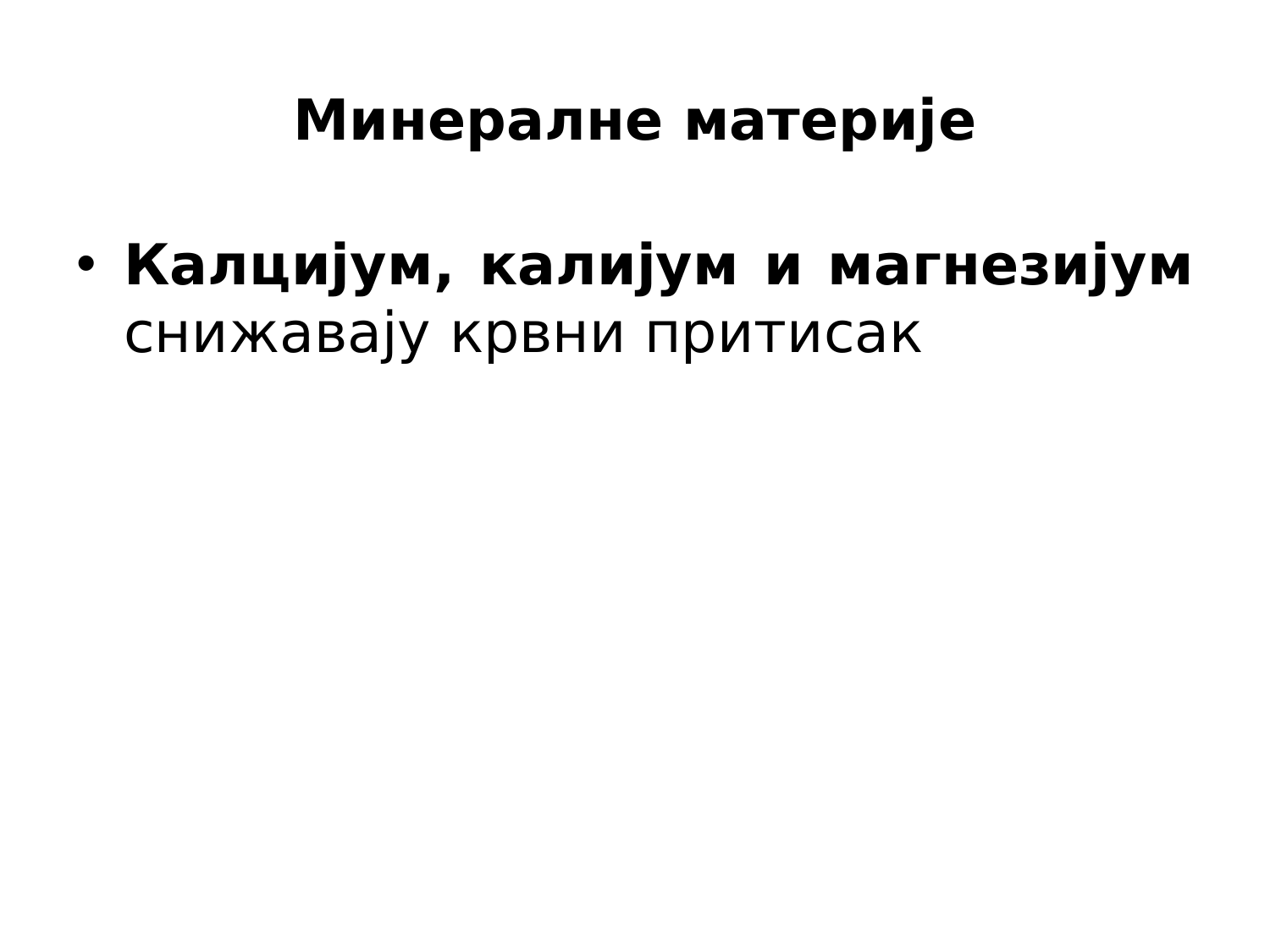

# Минералне материје
Калцијум, калијум и магнезијум снижавају крвни притисак